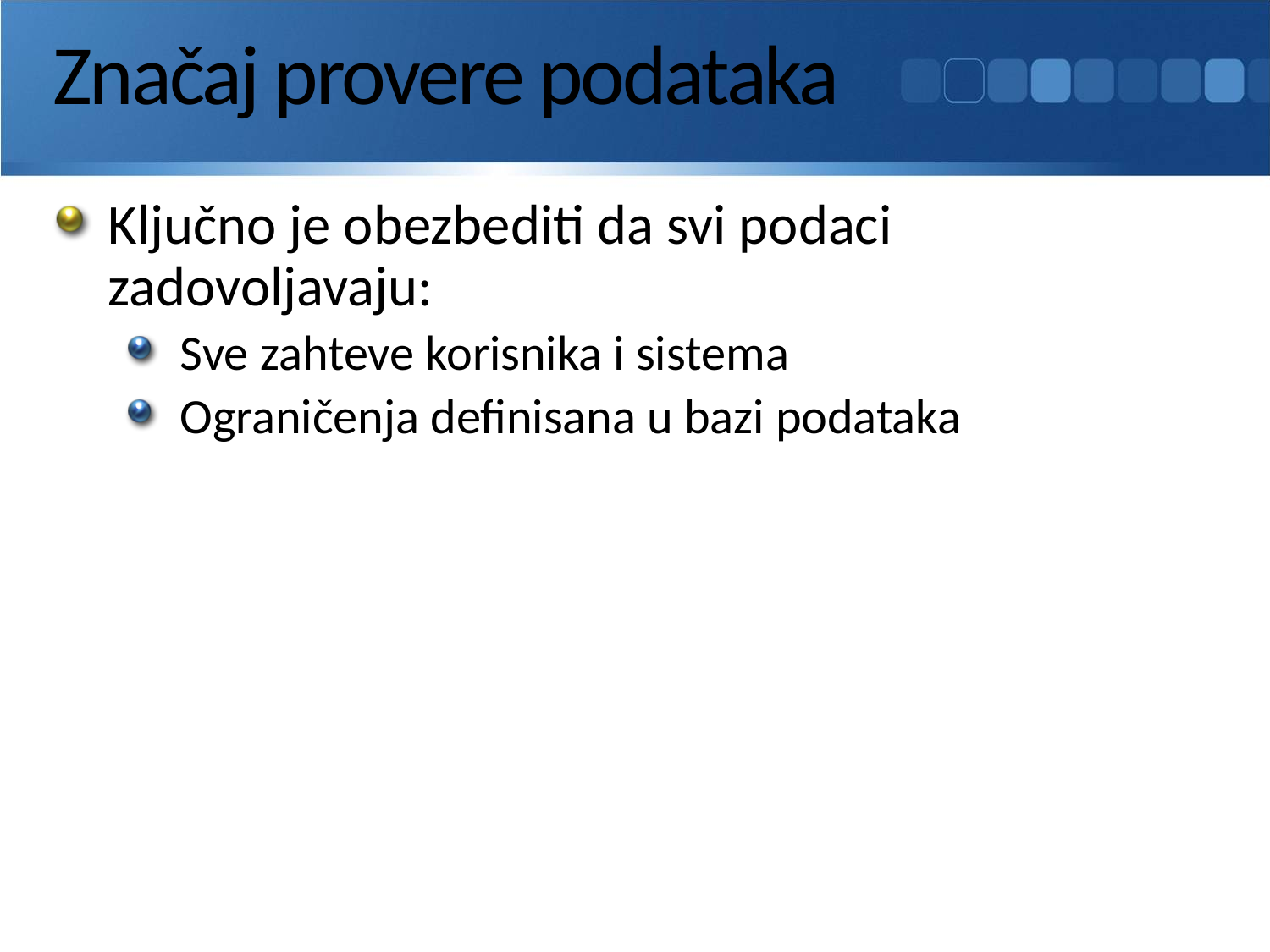

# Značaj provere podataka
Ključno je obezbediti da svi podaci zadovoljavaju:
Sve zahteve korisnika i sistema
Ograničenja definisana u bazi podataka